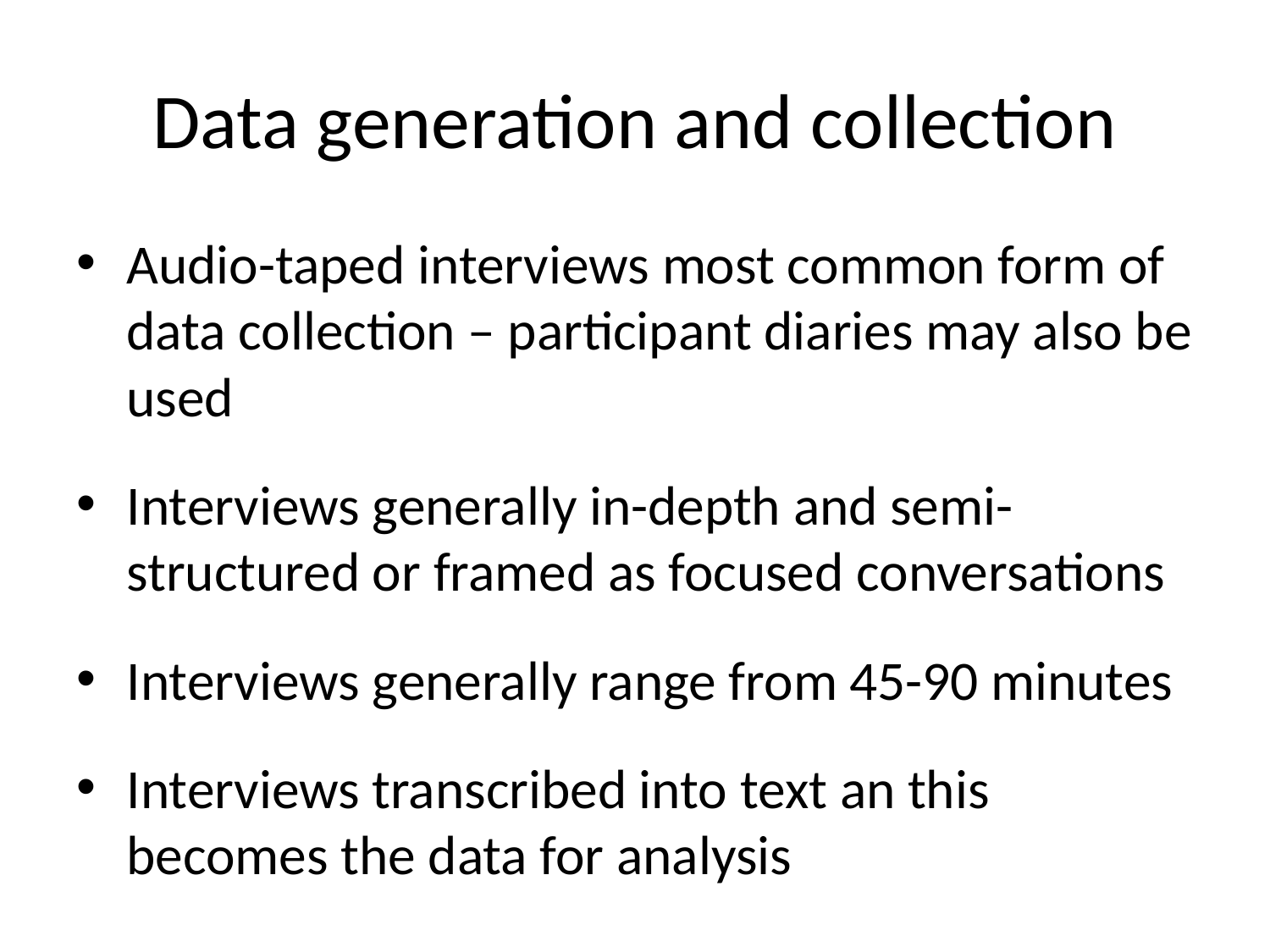

# Data generation and collection
Audio-taped interviews most common form of data collection – participant diaries may also be used
Interviews generally in-depth and semi-structured or framed as focused conversations
Interviews generally range from 45-90 minutes
Interviews transcribed into text an this becomes the data for analysis